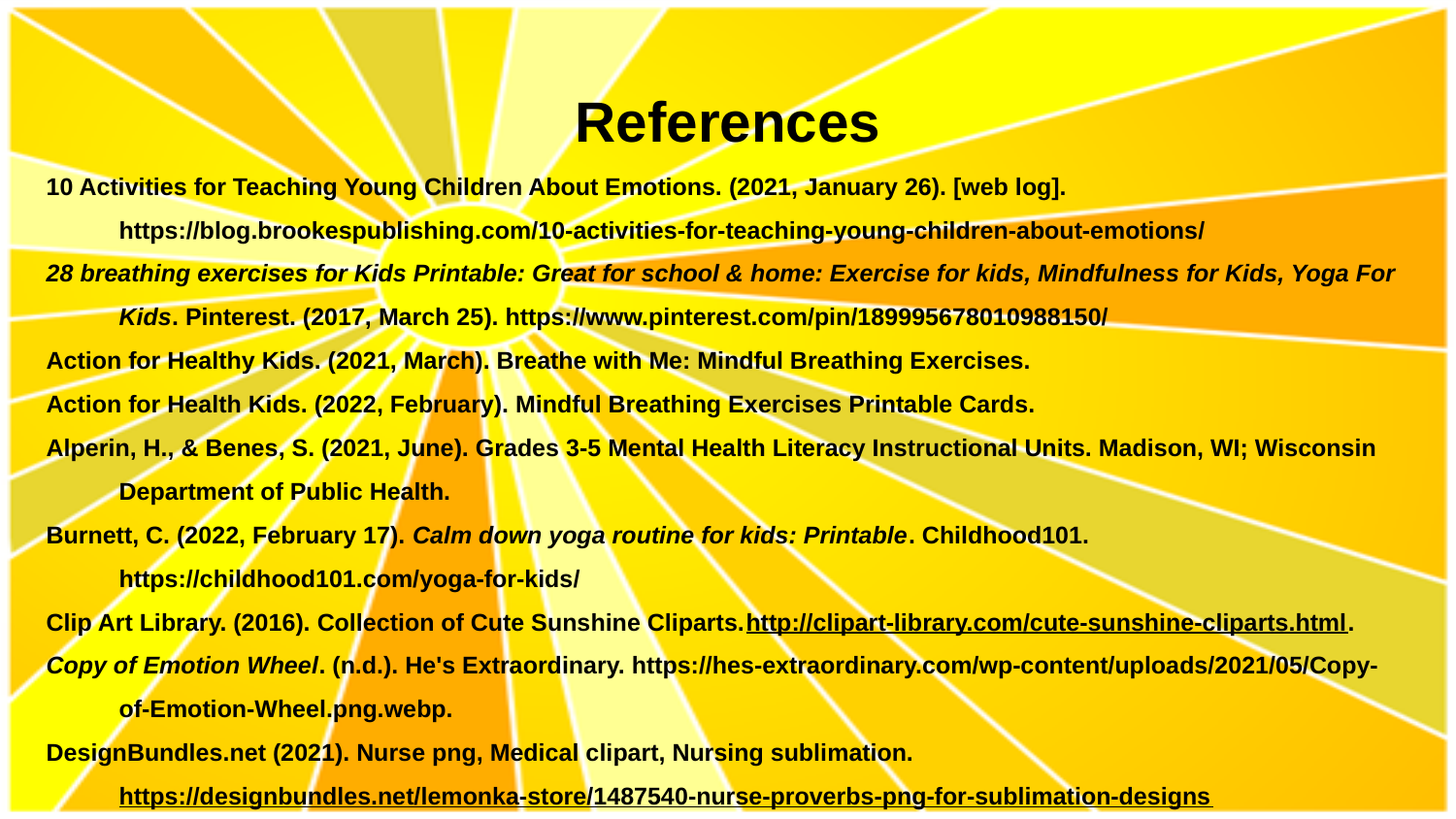

# References
10 Activities for Teaching Young Children About Emotions. (2021, January 26). [web log]. https://blog.brookespublishing.com/10-activities-for-teaching-young-children-about-emotions/
28 breathing exercises for Kids Printable: Great for school & home: Exercise for kids, Mindfulness for Kids, Yoga For Kids. Pinterest. (2017, March 25). https://www.pinterest.com/pin/189995678010988150/
Action for Healthy Kids. (2021, March). Breathe with Me: Mindful Breathing Exercises.
Action for Health Kids. (2022, February). Mindful Breathing Exercises Printable Cards.
Alperin, H., & Benes, S. (2021, June). Grades 3-5 Mental Health Literacy Instructional Units. Madison, WI; Wisconsin Department of Public Health.
Burnett, C. (2022, February 17). Calm down yoga routine for kids: Printable. Childhood101. https://childhood101.com/yoga-for-kids/
Clip Art Library. (2016). Collection of Cute Sunshine Cliparts.http://clipart-library.com/cute-sunshine-cliparts.html.
Copy of Emotion Wheel. (n.d.). He's Extraordinary. https://hes-extraordinary.com/wp-content/uploads/2021/05/Copy-of-Emotion-Wheel.png.webp.
DesignBundles.net (2021). Nurse png, Medical clipart, Nursing sublimation. https://designbundles.net/lemonka-store/1487540-nurse-proverbs-png-for-sublimation-designs